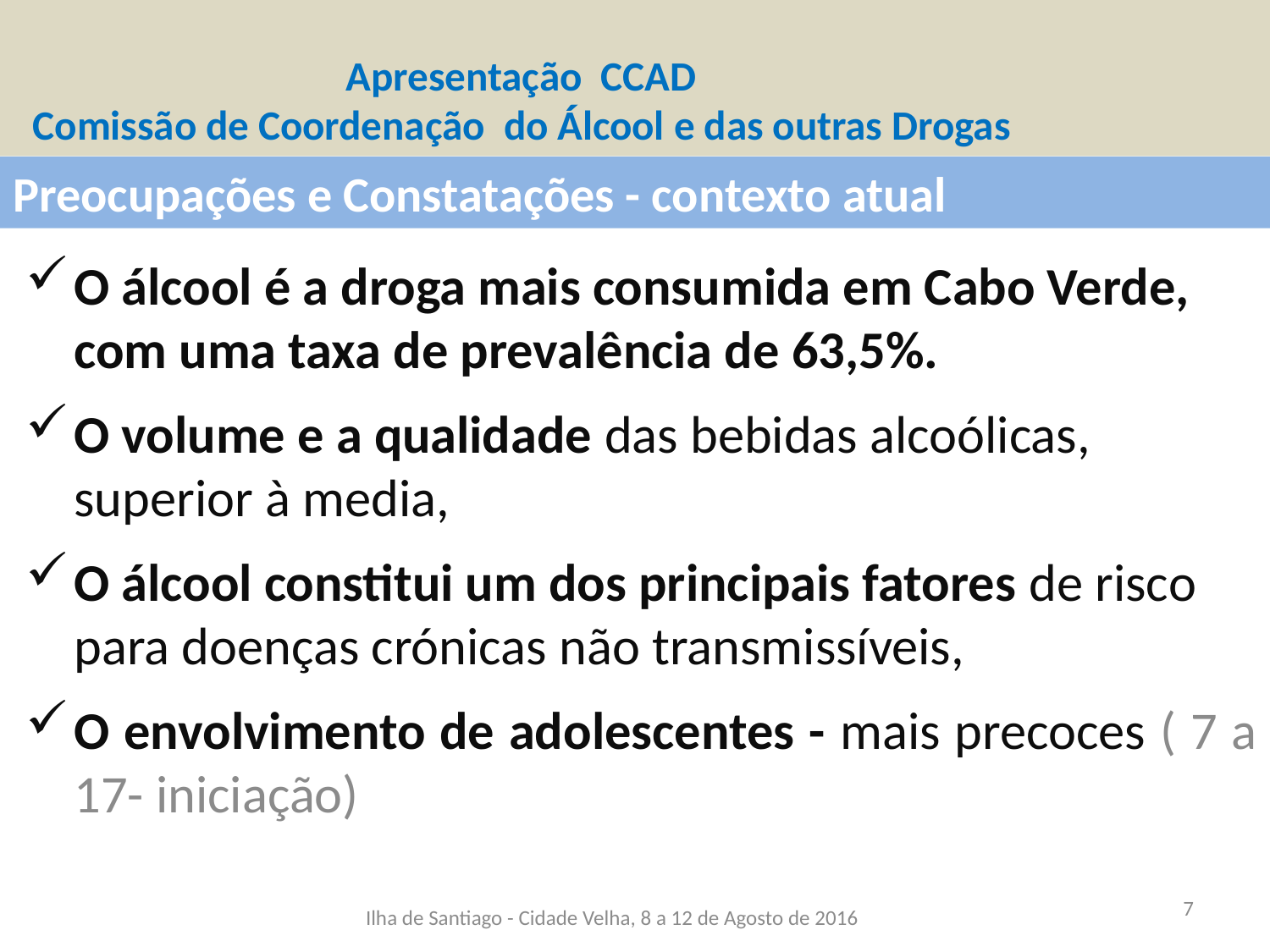

Apresentação  CCAD
Comissão de Coordenação  do Álcool e das outras Drogas
Preocupações e Constatações - contexto atual
O álcool é a droga mais consumida em Cabo Verde, com uma taxa de prevalência de 63,5%.
O volume e a qualidade das bebidas alcoólicas, superior à media,
O álcool constitui um dos principais fatores de risco para doenças crónicas não transmissíveis,
O envolvimento de adolescentes - mais precoces ( 7 a 17- iniciação)

Ilha de Santiago - Cidade Velha, 8 a 12 de Agosto de 2016
7